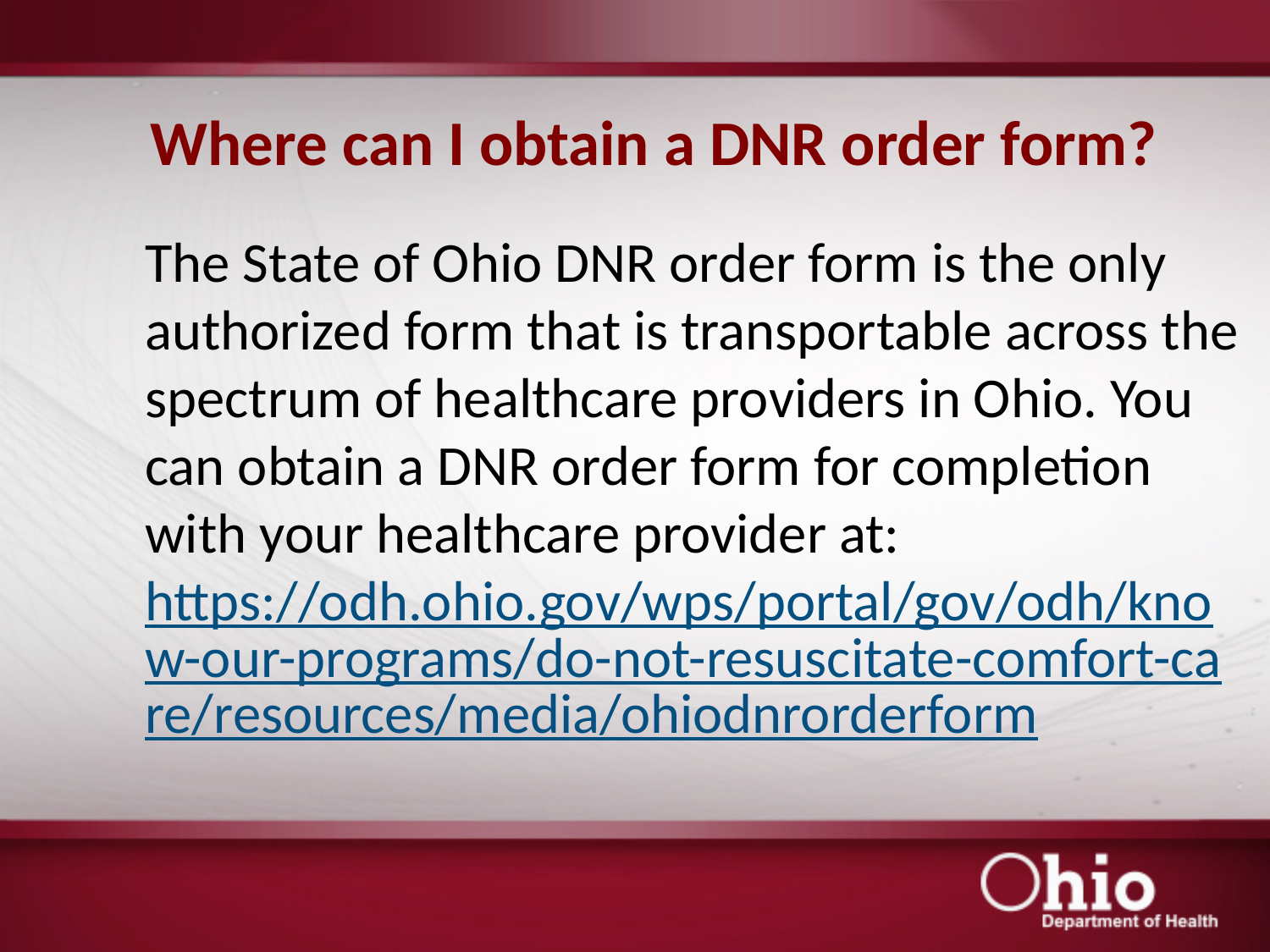

# Where can I obtain a DNR order form?
The State of Ohio DNR order form is the only authorized form that is transportable across the spectrum of healthcare providers in Ohio. You can obtain a DNR order form for completion with your healthcare provider at: https://odh.ohio.gov/wps/portal/gov/odh/know-our-programs/do-not-resuscitate-comfort-care/resources/media/ohiodnrorderform